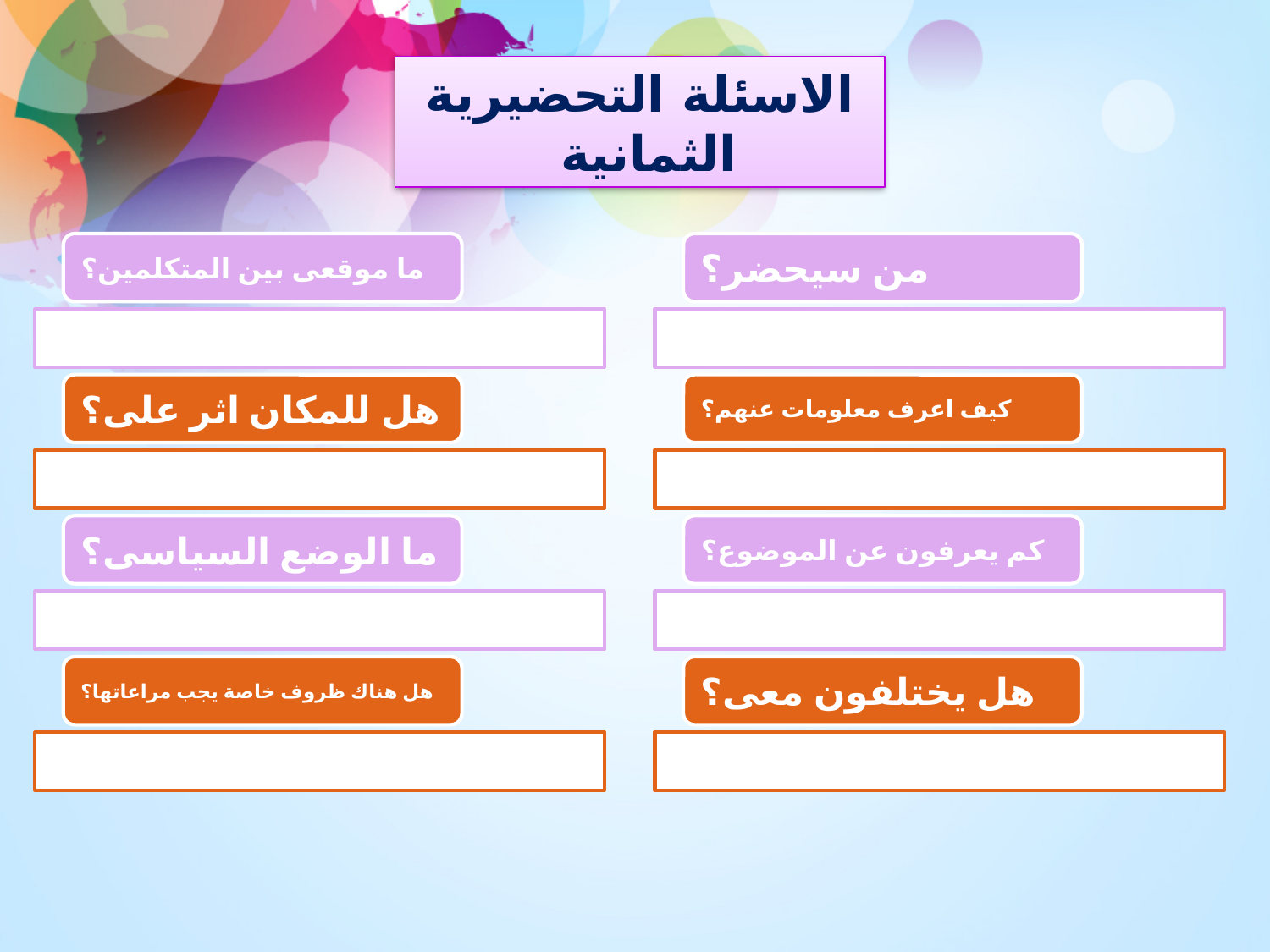

الاسئلة التحضيرية الثمانية
ما موقعى بين المتكلمين؟
هل للمكان اثر على؟
ما الوضع السياسى؟
هل هناك ظروف خاصة يجب مراعاتها؟
من سيحضر؟
كيف اعرف معلومات عنهم؟
كم يعرفون عن الموضوع؟
هل يختلفون معى؟